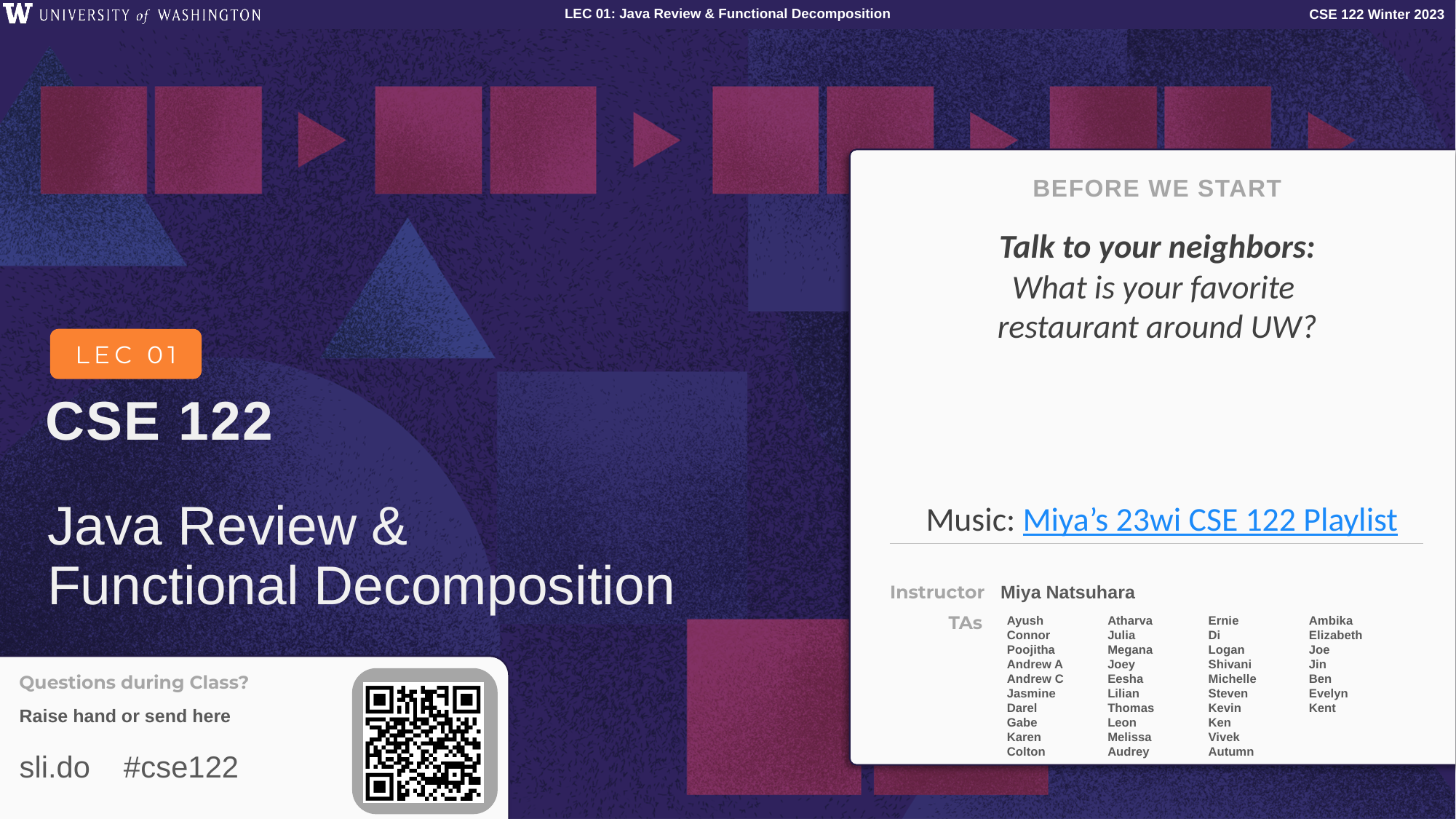

BEFORE WE START
Talk to your neighbors:
What is your favorite
restaurant around UW?
# Java Review & Functional Decomposition
Music: Miya’s 23wi CSE 122 Playlist